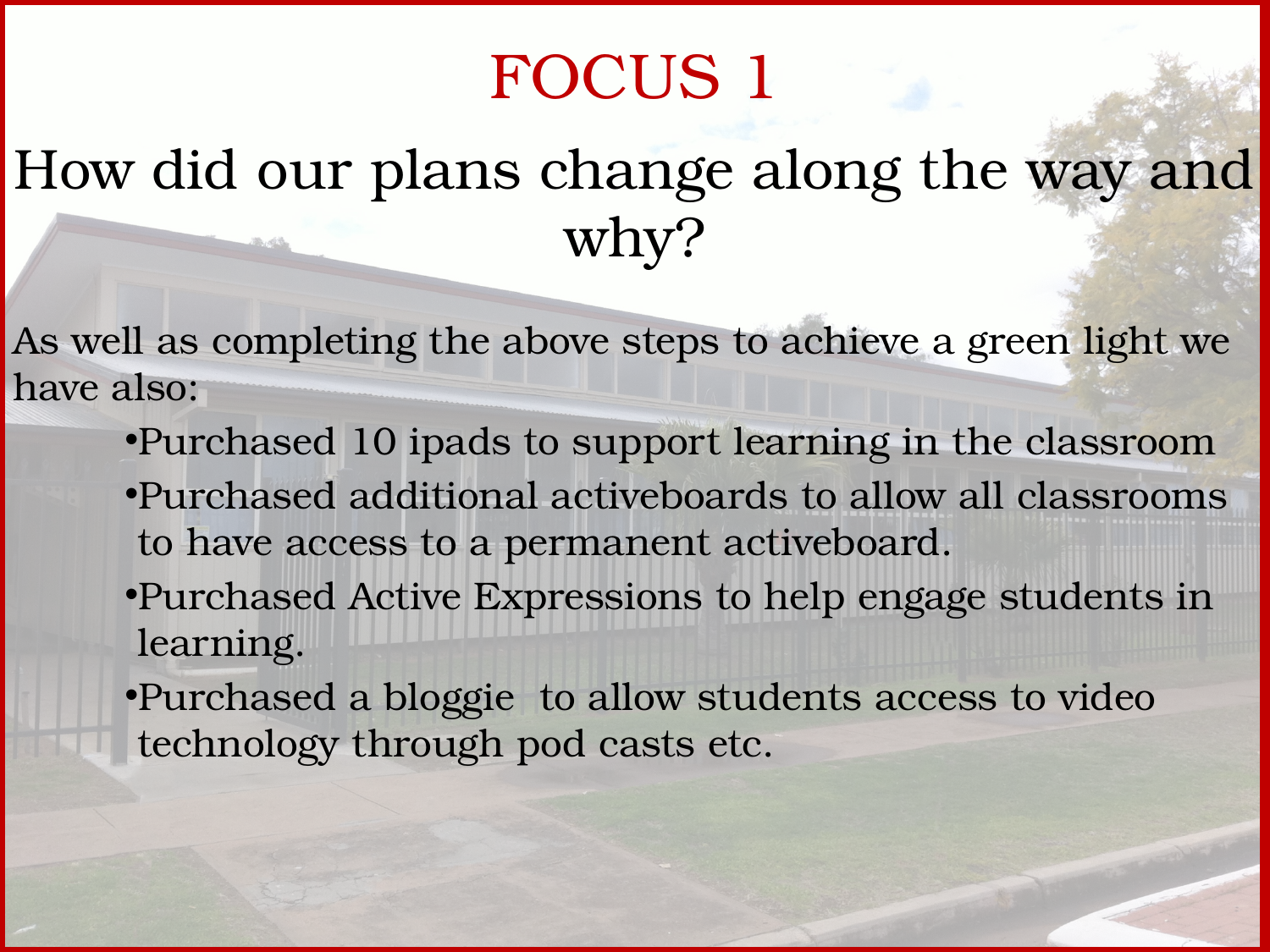

# FOCUS 1
How did our plans change along the way and why?

As well as completing the above steps to achieve a green light we have also:
Purchased 10 ipads to support learning in the classroom
Purchased additional activeboards to allow all classrooms to have access to a permanent activeboard.
Purchased Active Expressions to help engage students in learning.
Purchased a bloggie  to allow students access to video technology through pod casts etc.